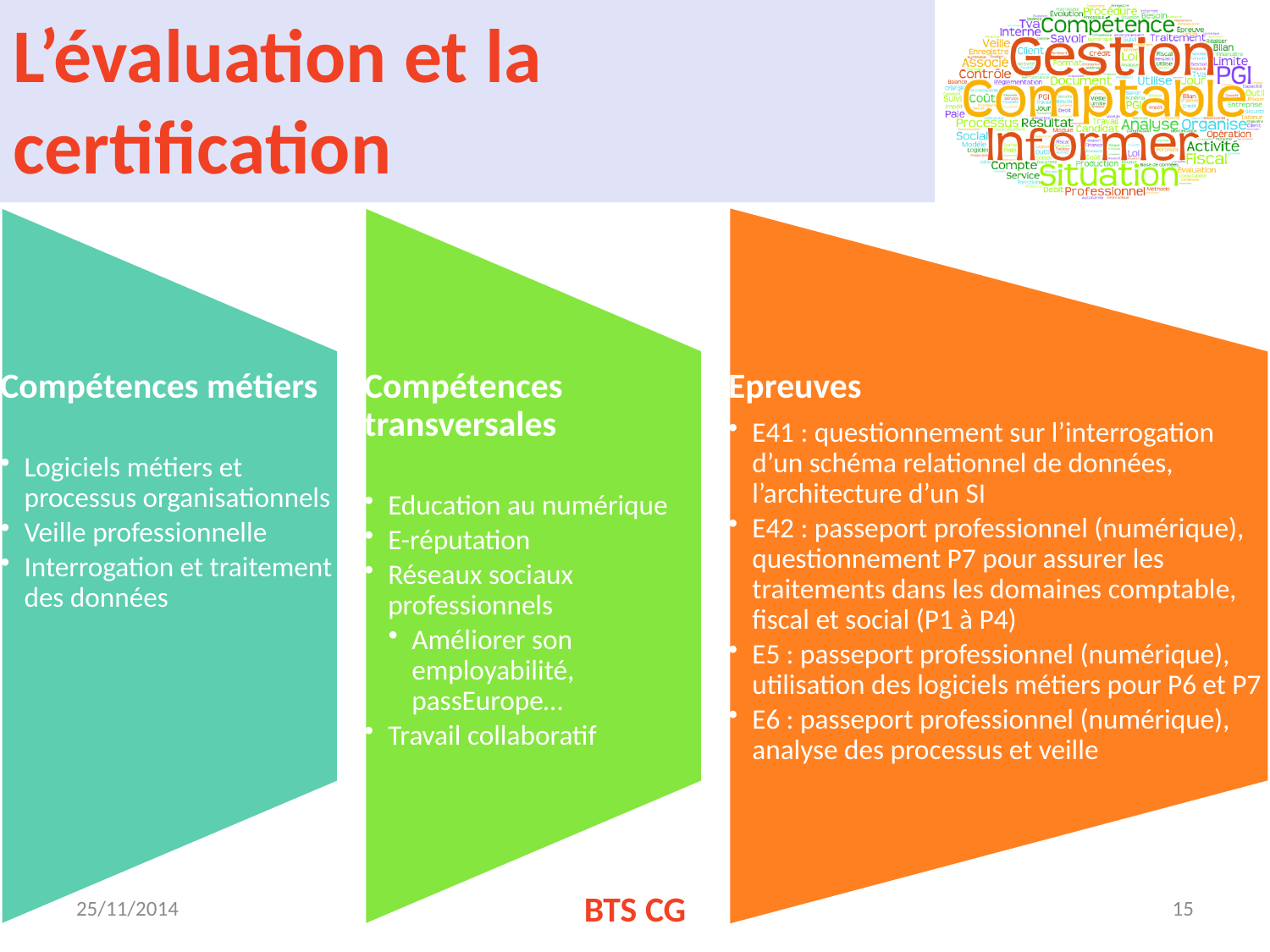

# L’évaluation et la certification
Compétences métiers

Logiciels métiers et processus organisationnels
Veille professionnelle
Interrogation et traitement des données
Compétences transversales

Education au numérique
E-réputation
Réseaux sociaux professionnels
Améliorer son employabilité, passEurope…
Travail collaboratif
Epreuves
E41 : questionnement sur l’interrogation d’un schéma relationnel de données, l’architecture d’un SI
E42 : passeport professionnel (numérique), questionnement P7 pour assurer les traitements dans les domaines comptable, fiscal et social (P1 à P4)
E5 : passeport professionnel (numérique), utilisation des logiciels métiers pour P6 et P7
E6 : passeport professionnel (numérique), analyse des processus et veille
25/11/2014
BTS CG
15